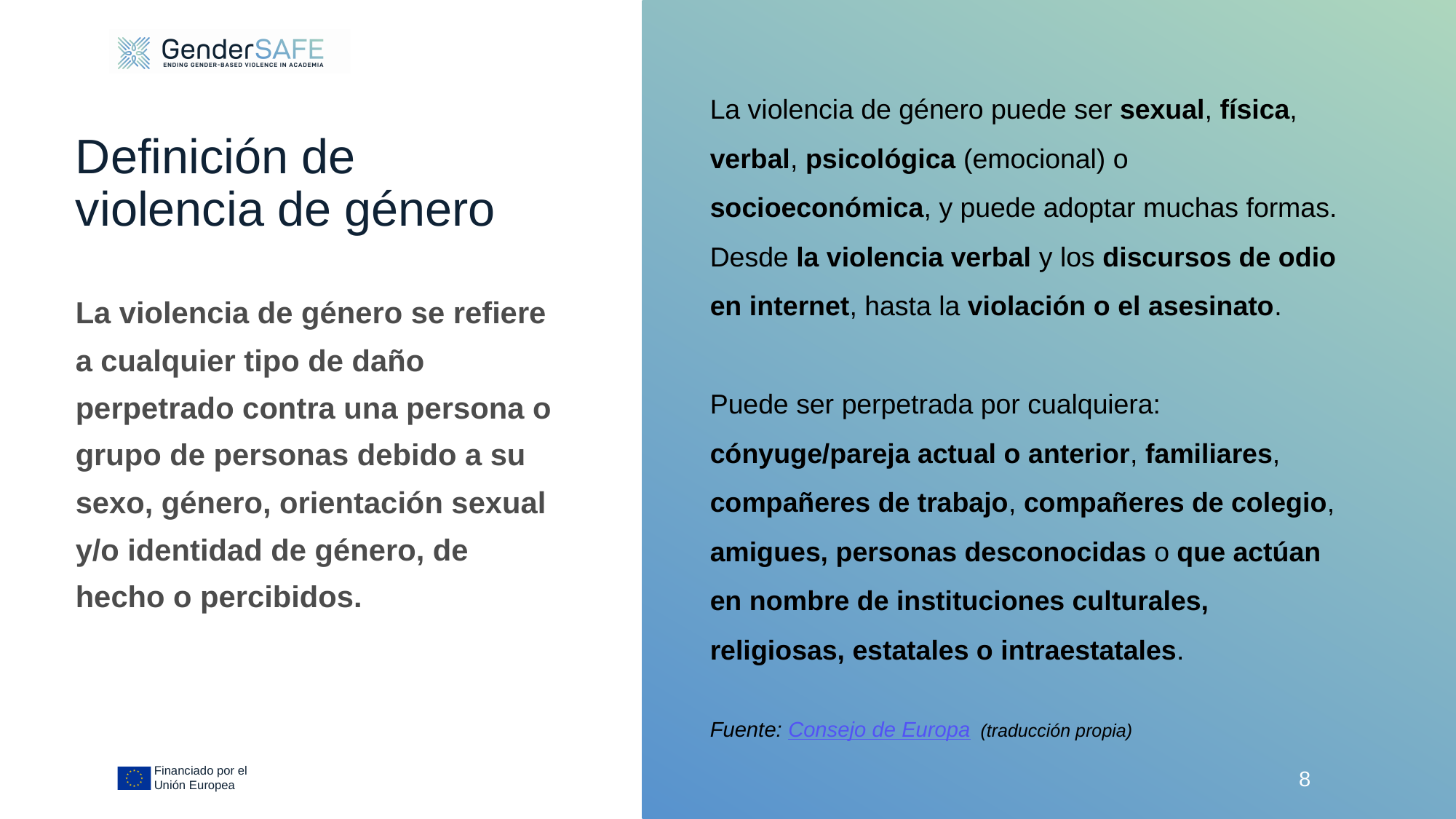

La violencia de género puede ser sexual, física, verbal, psicológica (emocional) o socioeconómica, y puede adoptar muchas formas. Desde la violencia verbal y los discursos de odio en internet, hasta la violación o el asesinato.
Puede ser perpetrada por cualquiera: cónyuge/pareja actual o anterior, familiares, compañeres de trabajo, compañeres de colegio, amigues, personas desconocidas o que actúan en nombre de instituciones culturales, religiosas, estatales o intraestatales.
Fuente: Consejo de Europa  (traducción propia)
# Definición de violencia de género
La violencia de género se refiere a cualquier tipo de daño perpetrado contra una persona o grupo de personas debido a su sexo, género, orientación sexual y/o identidad de género, de hecho o percibidos.